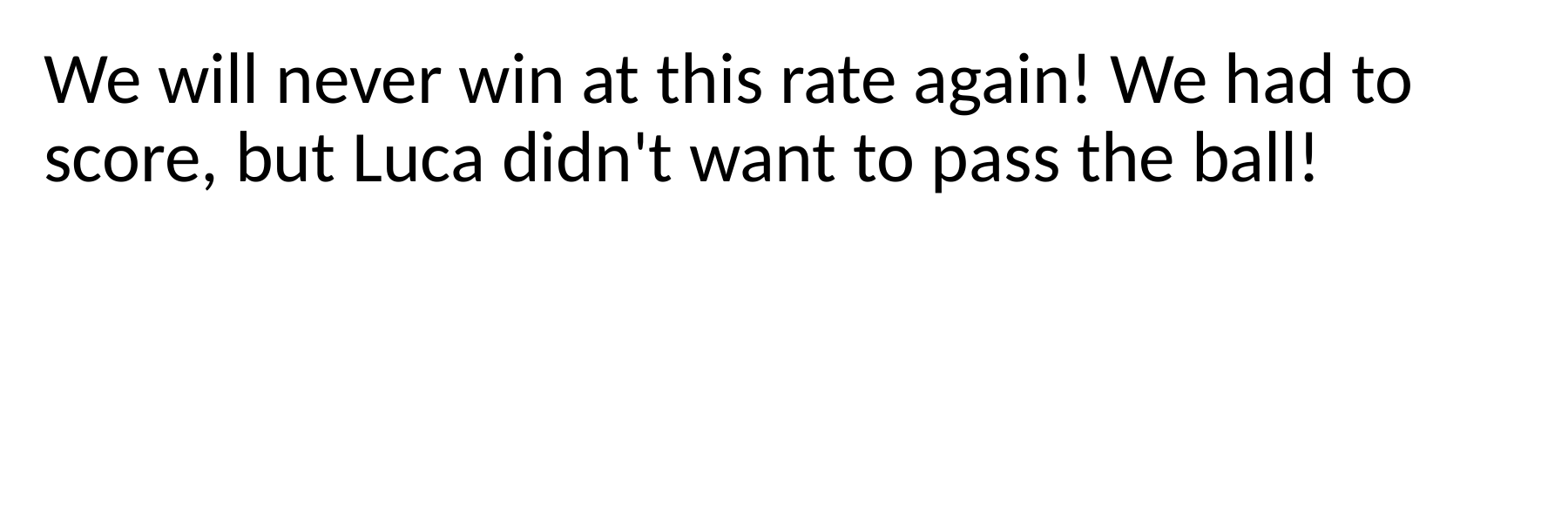

We will never win at this rate again! We had to score, but Luca didn't want to pass the ball!